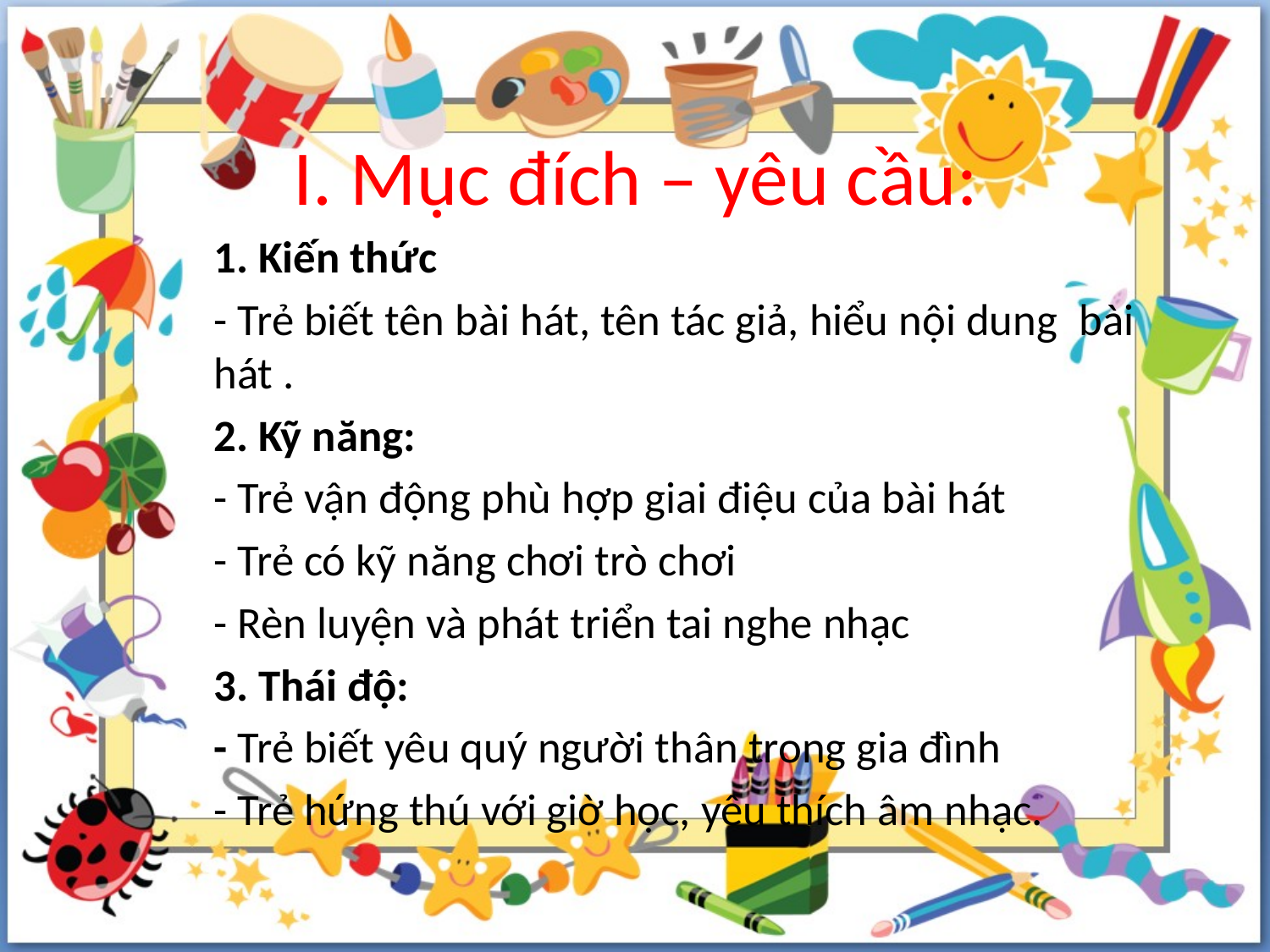

# I. Mục đích – yêu cầu:
1. Kiến thức
- Trẻ biết tên bài hát, tên tác giả, hiểu nội dung  bài hát .
2. Kỹ năng:
- Trẻ vận động phù hợp giai điệu của bài hát
- Trẻ có kỹ năng chơi trò chơi
- Rèn luyện và phát triển tai nghe nhạc
3. Thái độ:
- Trẻ biết yêu quý người thân trong gia đình
- Trẻ hứng thú với giờ học, yêu thích âm nhạc.